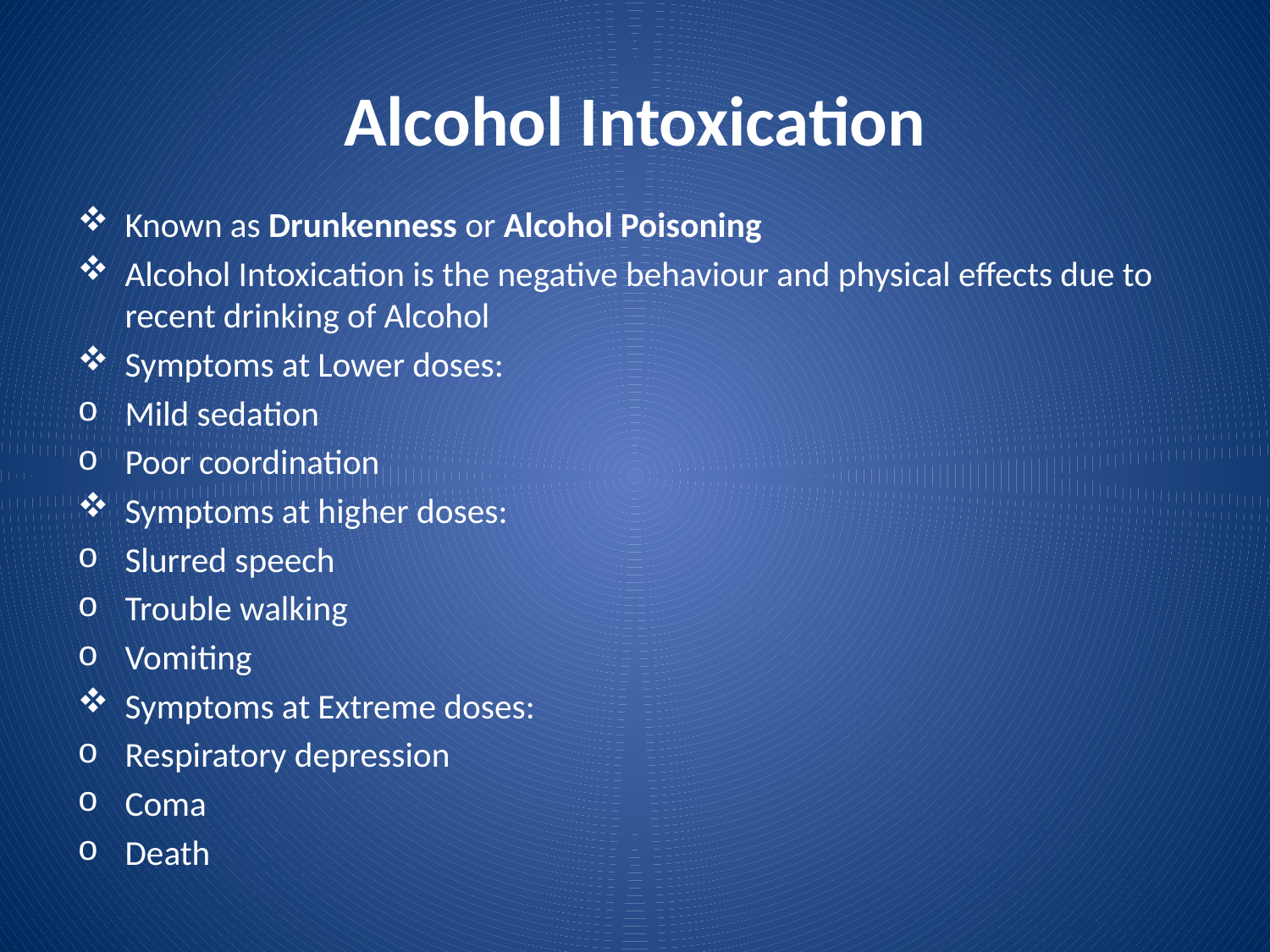

# Alcohol Intoxication
Known as Drunkenness or Alcohol Poisoning
Alcohol Intoxication is the negative behaviour and physical effects due to recent drinking of Alcohol
Symptoms at Lower doses:
Mild sedation
Poor coordination
Symptoms at higher doses:
Slurred speech
Trouble walking
Vomiting
Symptoms at Extreme doses:
Respiratory depression
Coma
Death